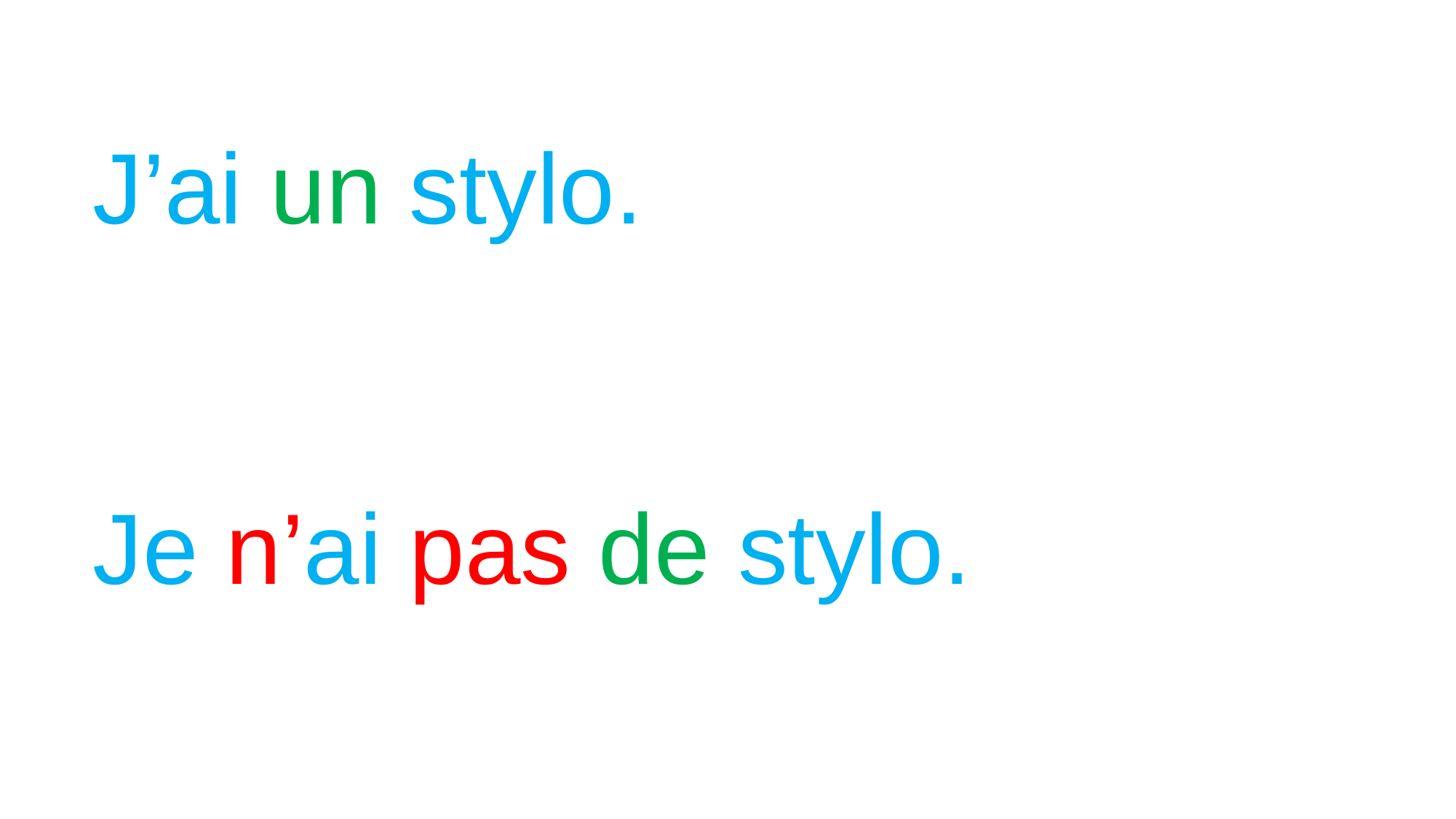

J’ai un stylo.

Je n’ai pas de stylo.